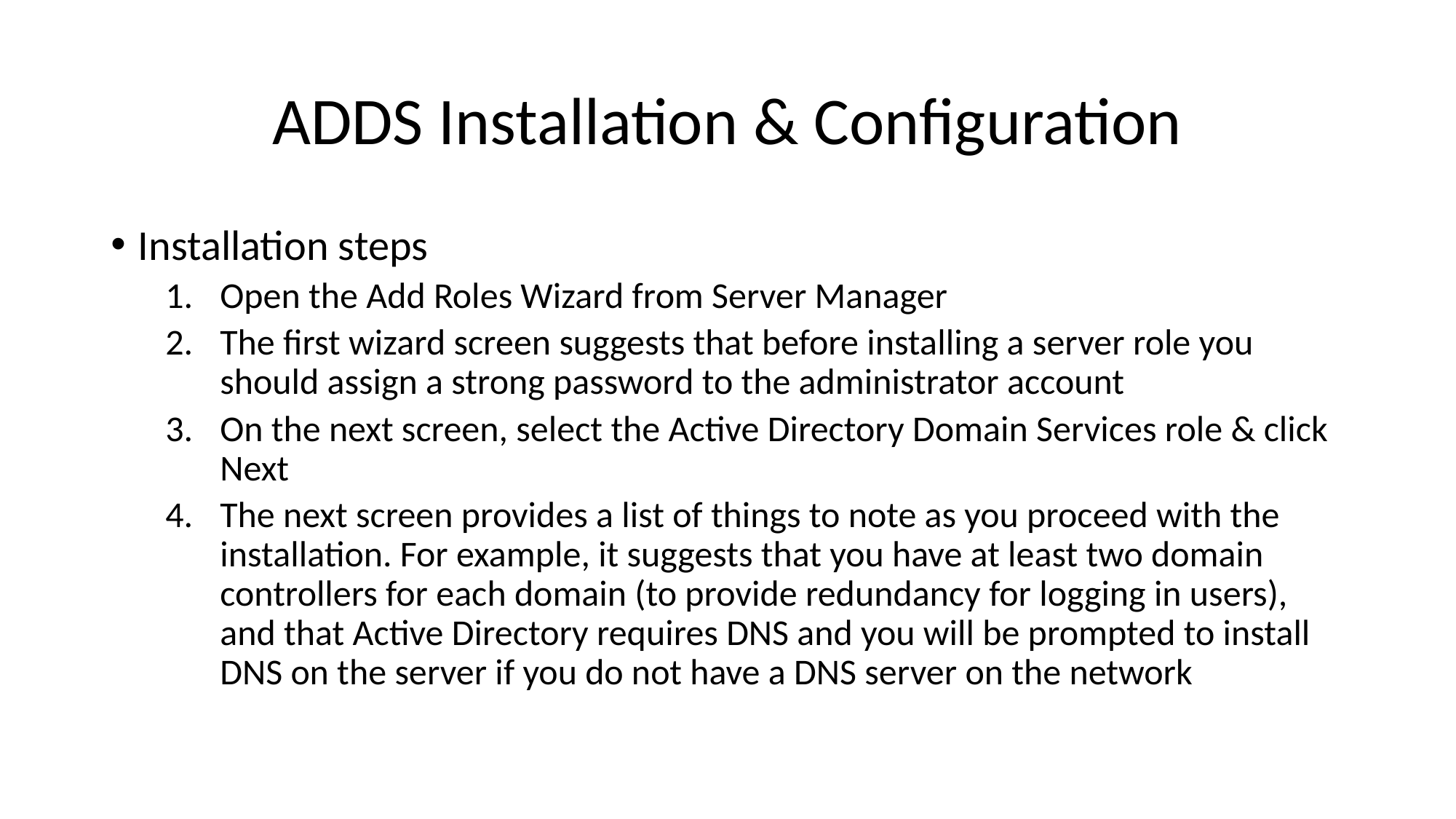

# ADDS Installation & Configuration
Installation steps
Open the Add Roles Wizard from Server Manager
The first wizard screen suggests that before installing a server role you should assign a strong password to the administrator account
On the next screen, select the Active Directory Domain Services role & click Next
The next screen provides a list of things to note as you proceed with the installation. For example, it suggests that you have at least two domain controllers for each domain (to provide redundancy for logging in users), and that Active Directory requires DNS and you will be prompted to install DNS on the server if you do not have a DNS server on the network